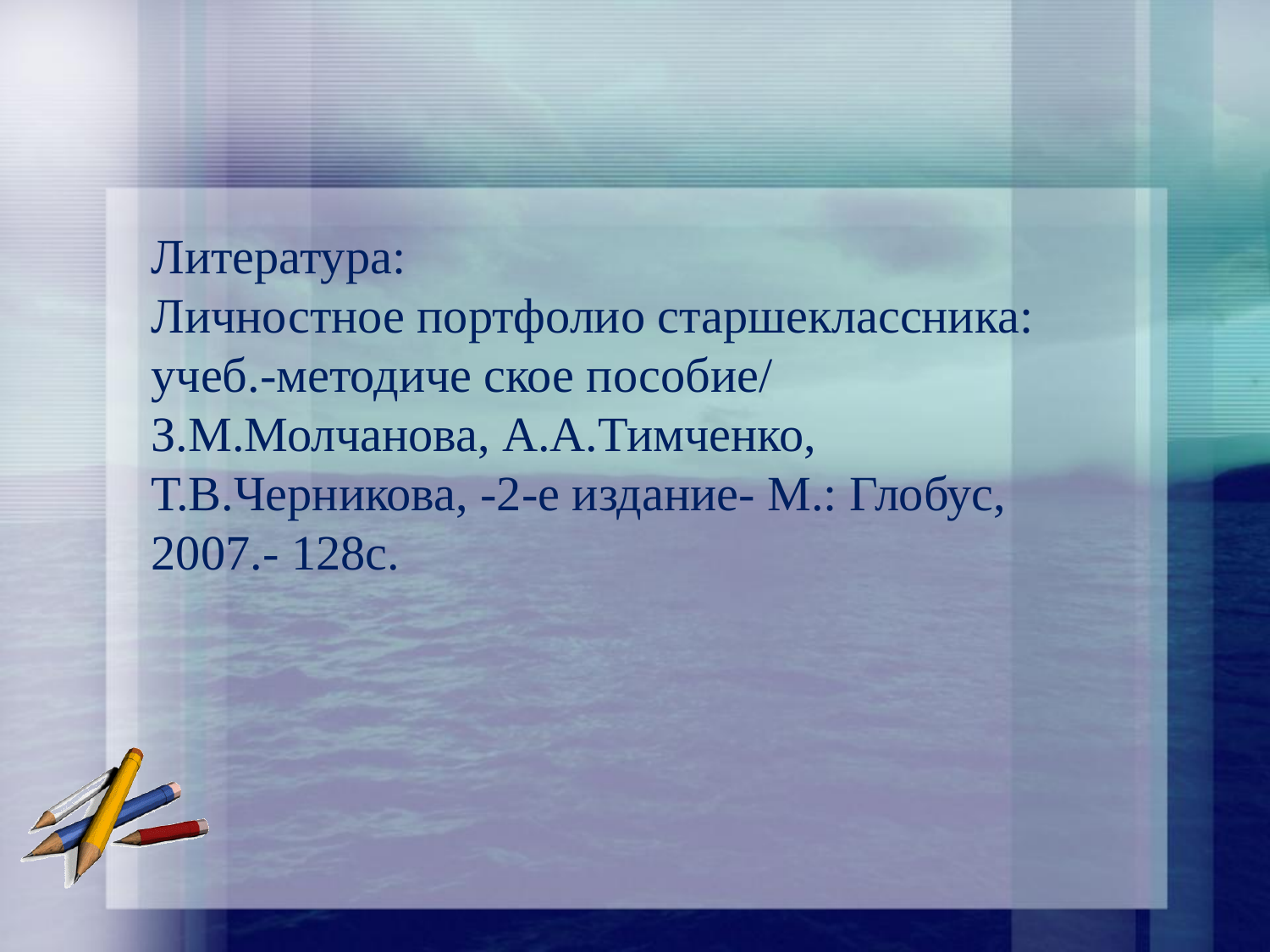

Литература:
Личностное портфолио старшеклассника: учеб.-методиче ское пособие/ З.М.Молчанова, А.А.Тимченко, Т.В.Черникова, -2-е издание- М.: Глобус,  2007.- 128с.